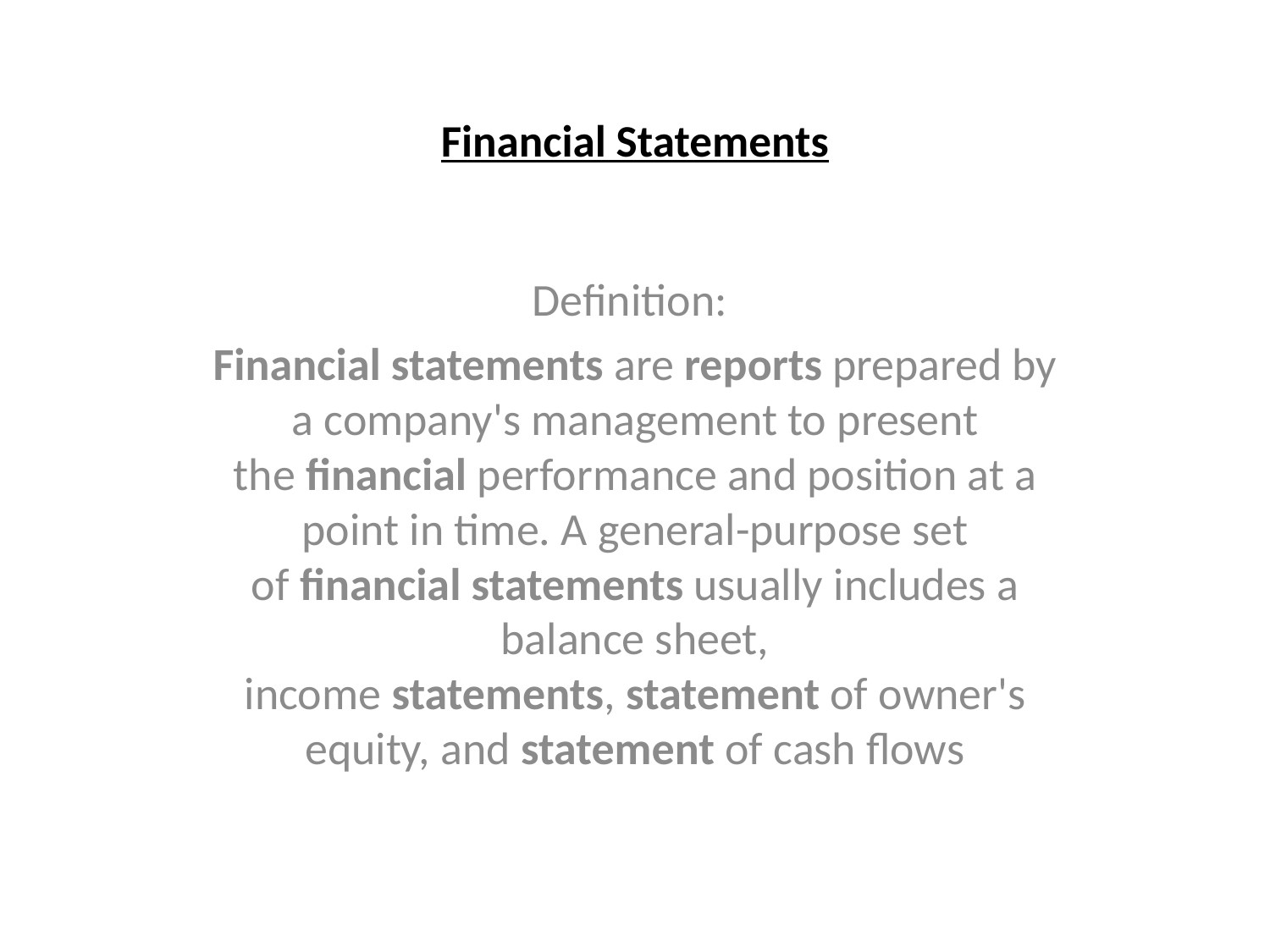

# Financial Statements
Definition:
Financial statements are reports prepared by a company's management to present the financial performance and position at a point in time. A general-purpose set of financial statements usually includes a balance sheet, income statements, statement of owner's equity, and statement of cash flows